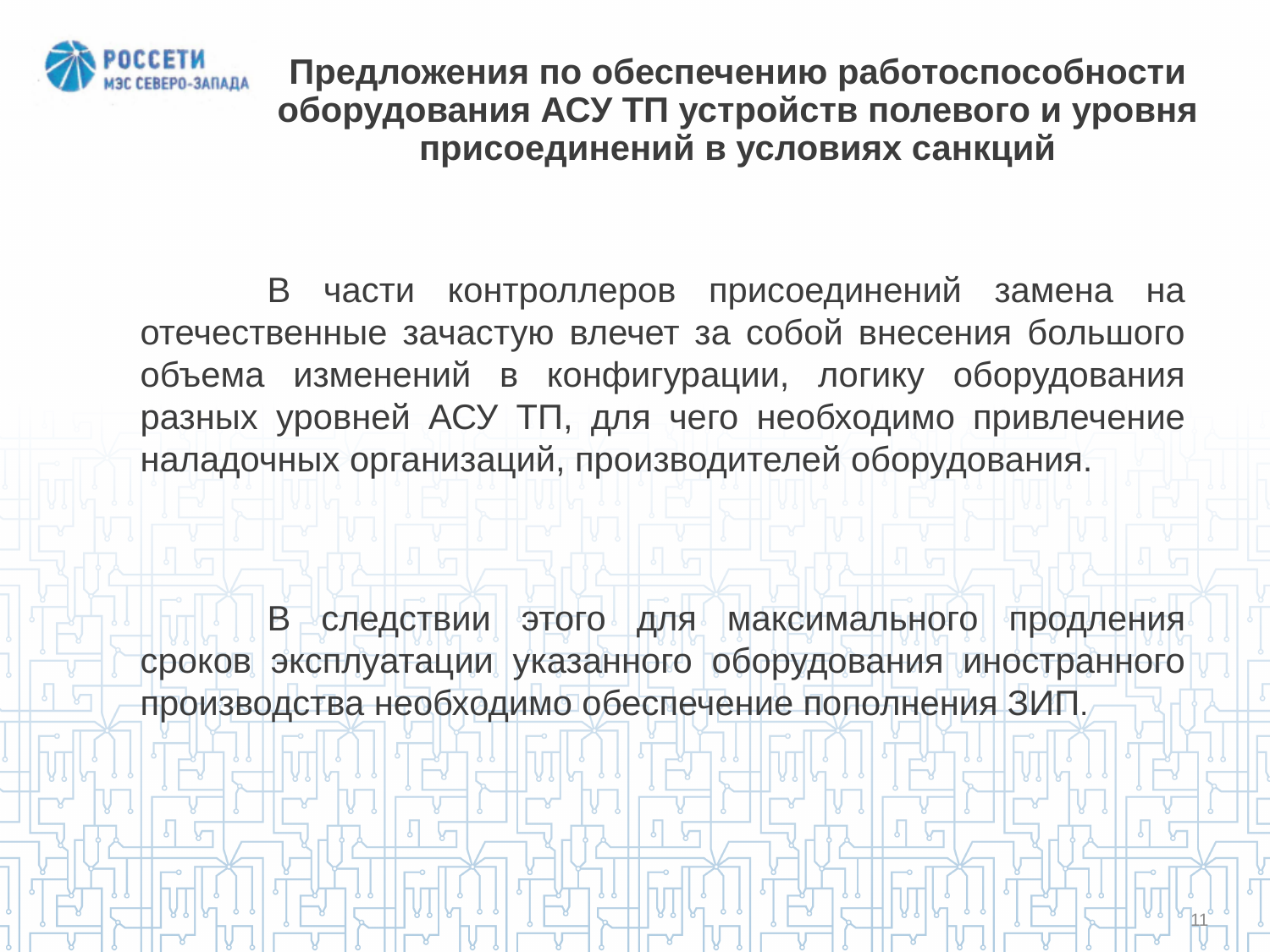

# Предложения по обеспечению работоспособности оборудования АСУ ТП устройств полевого и уровня присоединений в условиях санкций

	В части контроллеров присоединений замена на отечественные зачастую влечет за собой внесения большого объема изменений в конфигурации, логику оборудования разных уровней АСУ ТП, для чего необходимо привлечение наладочных организаций, производителей оборудования.

	В следствии этого для максимального продления сроков эксплуатации указанного оборудования иностранного производства необходимо обеспечение пополнения ЗИП.